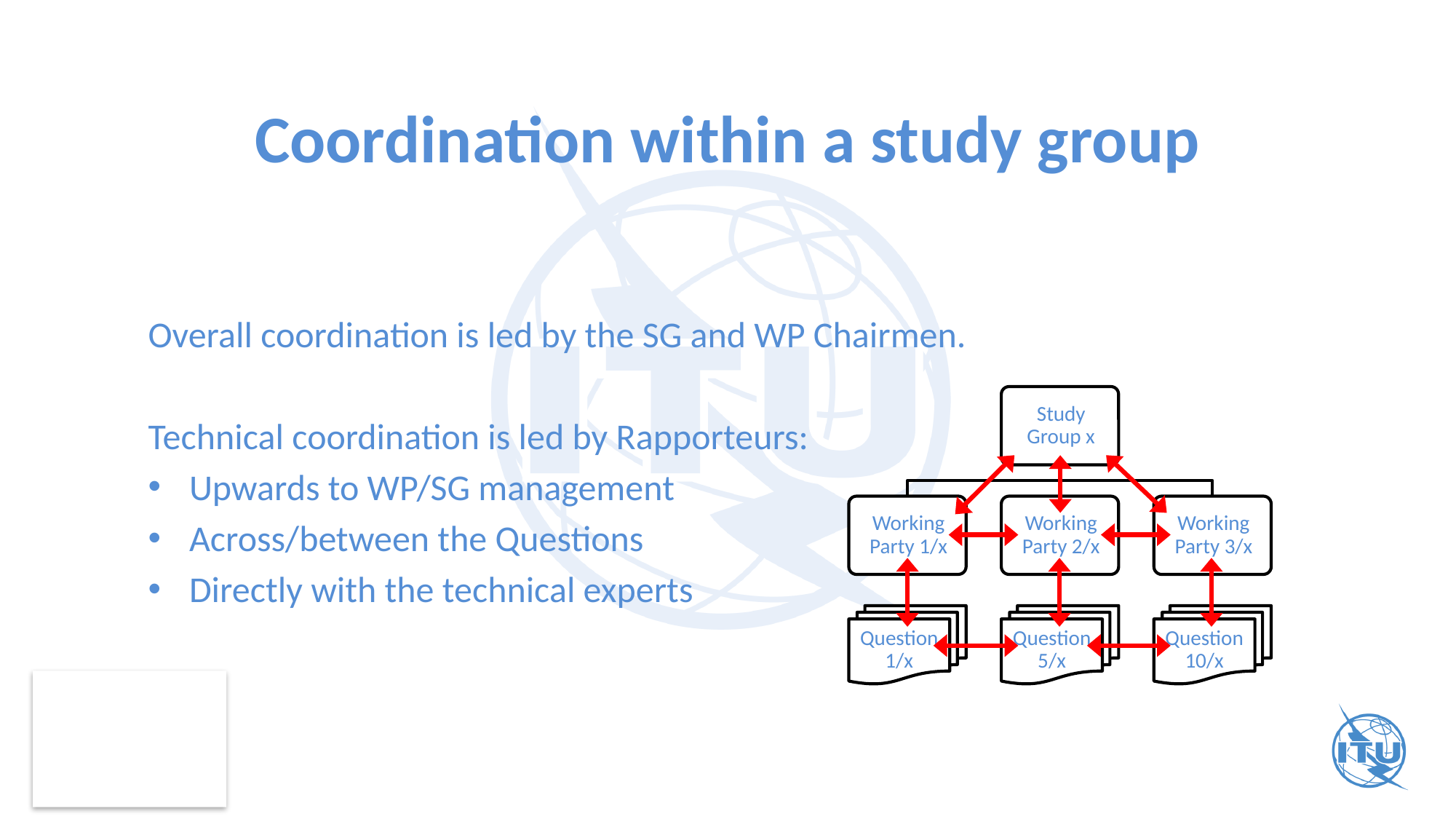

# Coordination within a study group
Overall coordination is led by the SG and WP Chairmen.

Technical coordination is led by Rapporteurs:
Upwards to WP/SG management
Across/between the Questions
Directly with the technical experts
Study Group x
Working Party 1/x
Question 1/x
Working Party 2/x
Question 5/x
Working Party 3/x
Question 10/x